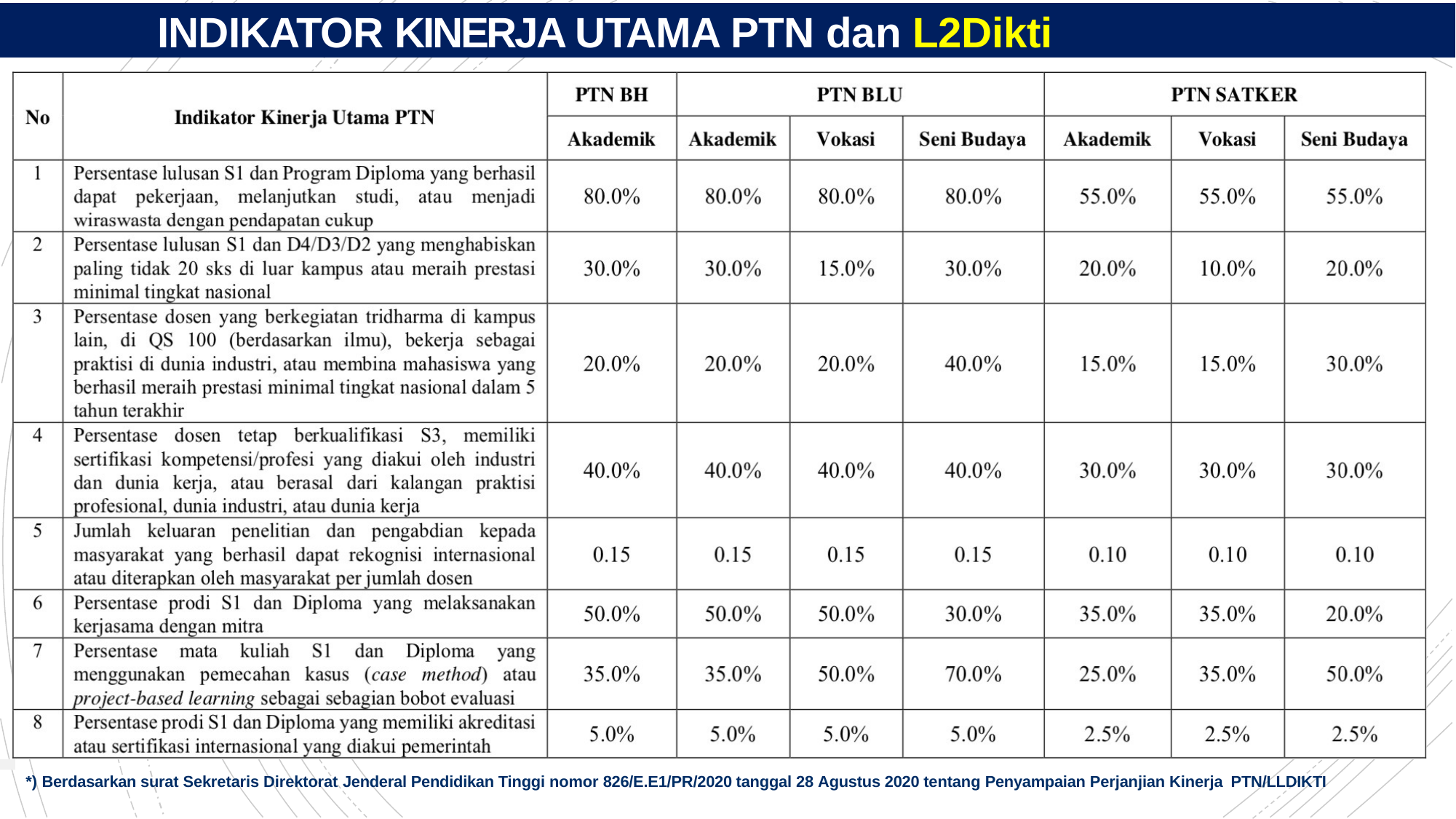

# INDIKATOR KINERJA UTAMA PTN dan L2Dikti

*) Berdasarkan surat Sekretaris Direktorat Jenderal Pendidikan Tinggi nomor 826/E.E1/PR/2020 tanggal 28 Agustus 2020 tentang Penyampaian Perjanjian Kinerja PTN/LLDIKTI

2